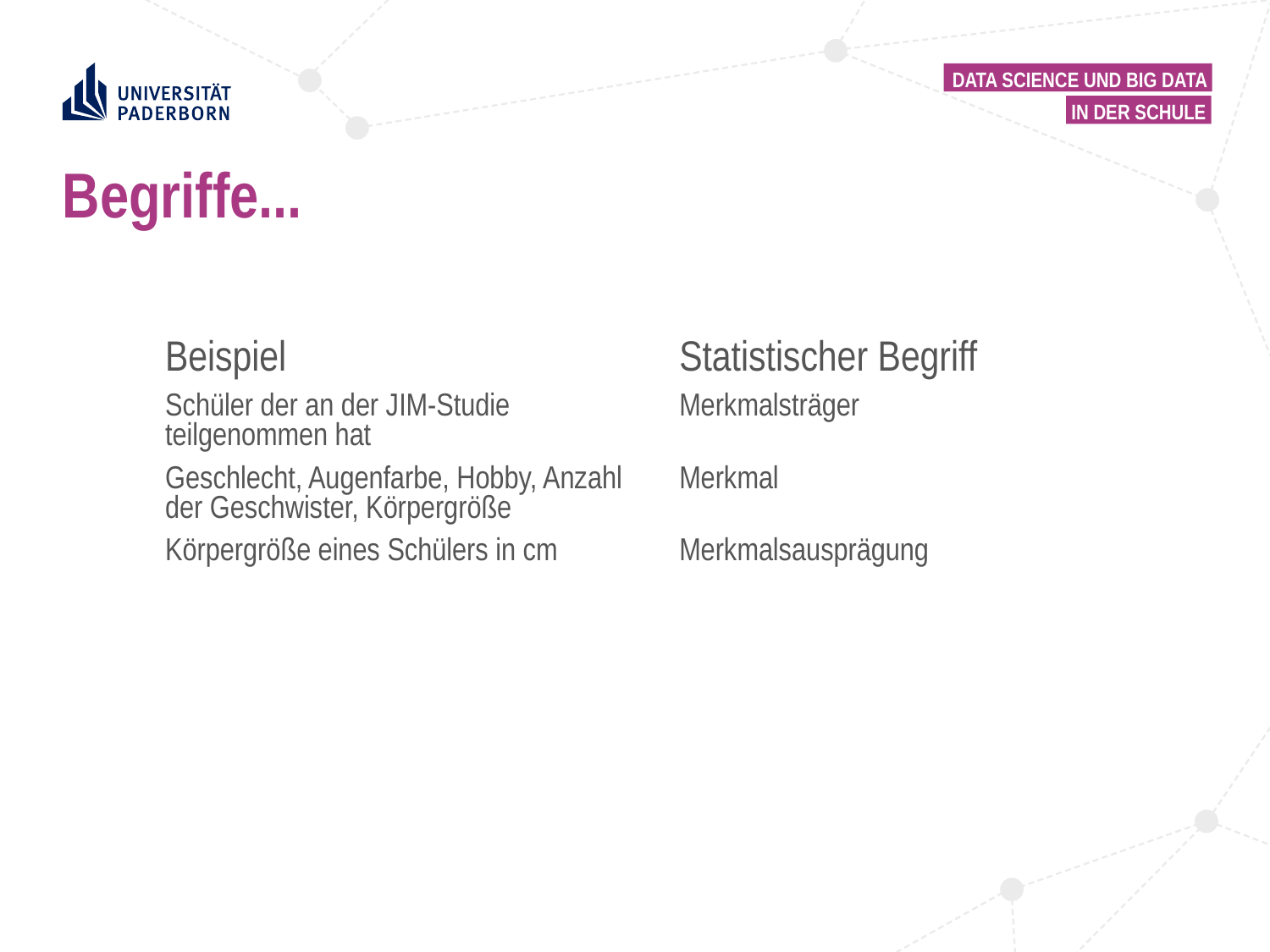

# Begriffe...

| Beispiel | Statistischer Begriff |
| --- | --- |
| Schüler der an der JIM-Studie teilgenommen hat | Merkmalsträger |
| Geschlecht, Augenfarbe, Hobby, Anzahl der Geschwister, Körpergröße | Merkmal |
| Körpergröße eines Schülers in cm | Merkmalsausprägung |